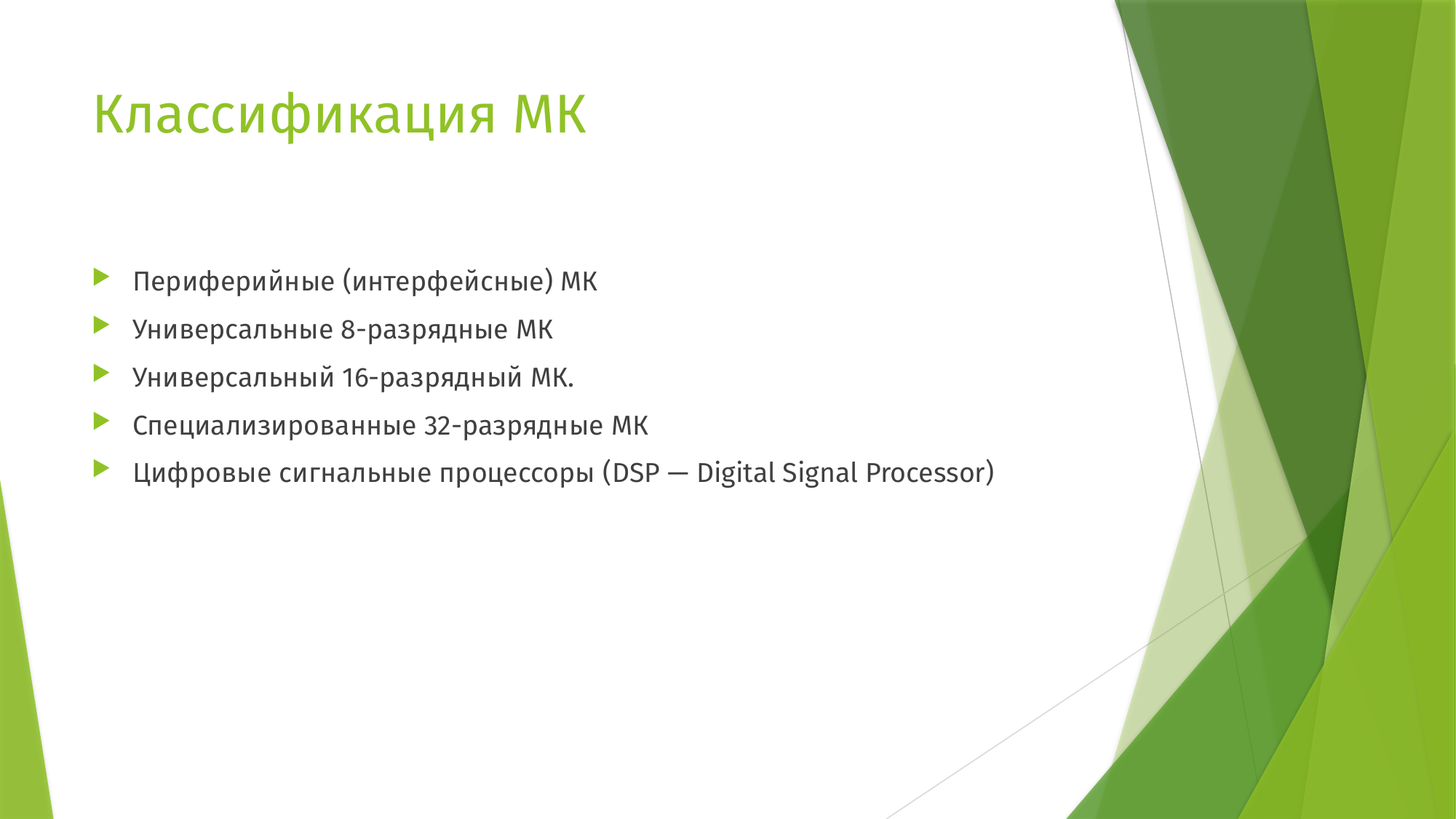

# Классификация МК
Периферийные (интерфейсные) МК
Универсальные 8-разрядные МК
Универсальный 16-разрядный МК.
Специализированные 32-разрядные МК
Цифровые сигнальные процессоры (DSP — Digital Signal Processor)